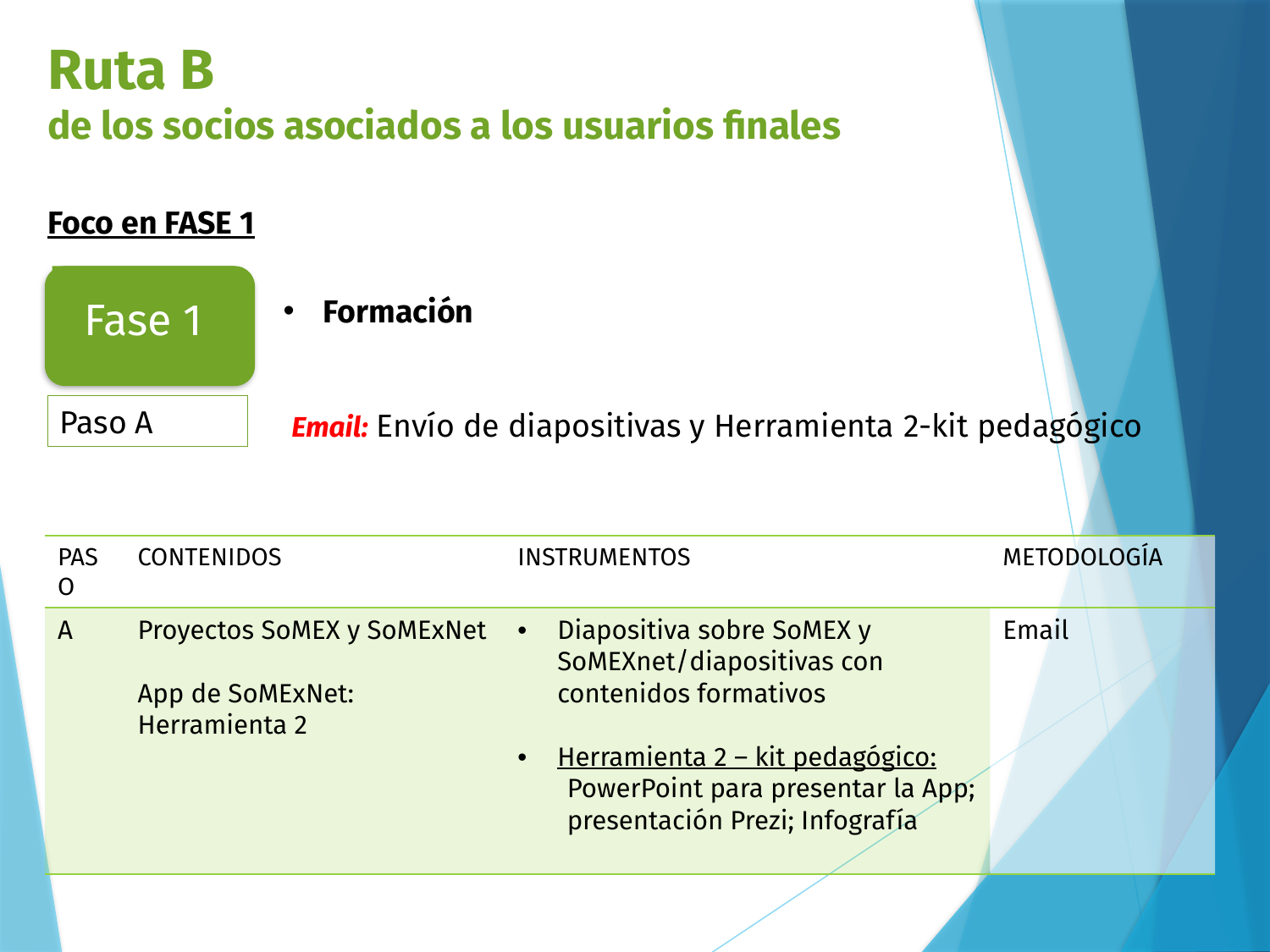

# Ruta B de los socios asociados a los usuarios finales
Foco en FASE 1

Formación

Fase 1
Paso A
Email: Envío de diapositivas y Herramienta 2-kit pedagógico
| PASO | CONTENIDOS | INSTRUMENTOS | METODOLOGÍA |
| --- | --- | --- | --- |
| A | Proyectos SoMEX y SoMExNet App de SoMExNet: Herramienta 2 | Diapositiva sobre SoMEX y SoMEXnet/diapositivas con contenidos formativos Herramienta 2 – kit pedagógico: PowerPoint para presentar la App; presentación Prezi; Infografía | Email |